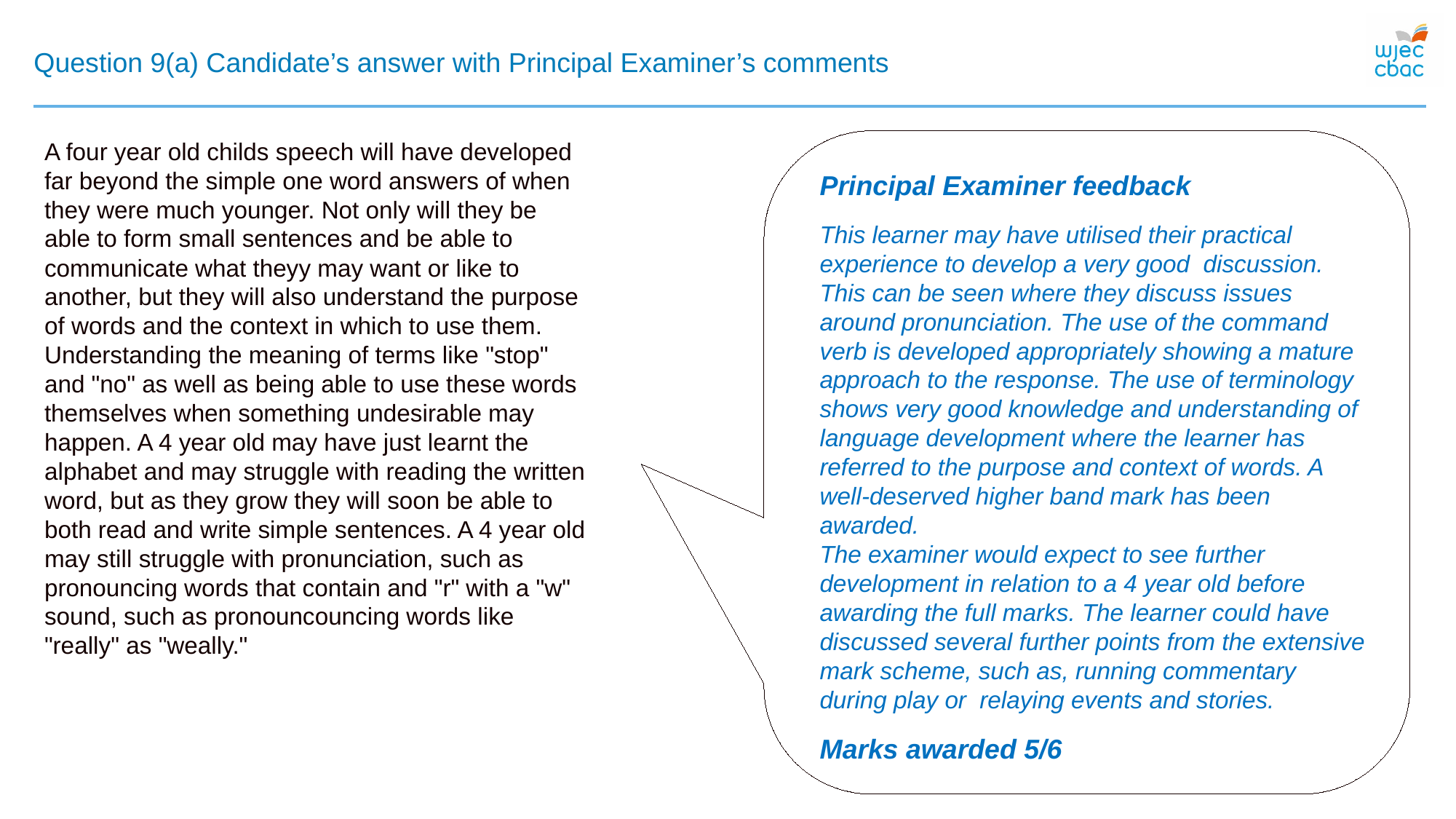

# Question 9(a) Candidate’s answer with Principal Examiner’s comments
A four year old childs speech will have developed far beyond the simple one word answers of when they were much younger. Not only will they be able to form small sentences and be able to communicate what theyy may want or like to another, but they will also understand the purpose of words and the context in which to use them. Understanding the meaning of terms like "stop" and "no" as well as being able to use these words themselves when something undesirable may happen. A 4 year old may have just learnt the alphabet and may struggle with reading the written word, but as they grow they will soon be able to both read and write simple sentences. A 4 year old may still struggle with pronunciation, such as pronouncing words that contain and "r" with a "w" sound, such as pronouncouncing words like "really" as "weally."

Principal Examiner feedback

This learner may have utilised their practical experience to develop a very good  discussion. This can be seen where they discuss issues around pronunciation. The use of the command verb is developed appropriately showing a mature approach to the response. The use of terminology shows very good knowledge and understanding of language development where the learner has referred to the purpose and context of words. A well-deserved higher band mark has been awarded.
The examiner would expect to see further development in relation to a 4 year old before awarding the full marks. The learner could have discussed several further points from the extensive mark scheme, such as, running commentary during play or  relaying events and stories.

Marks awarded 5/6